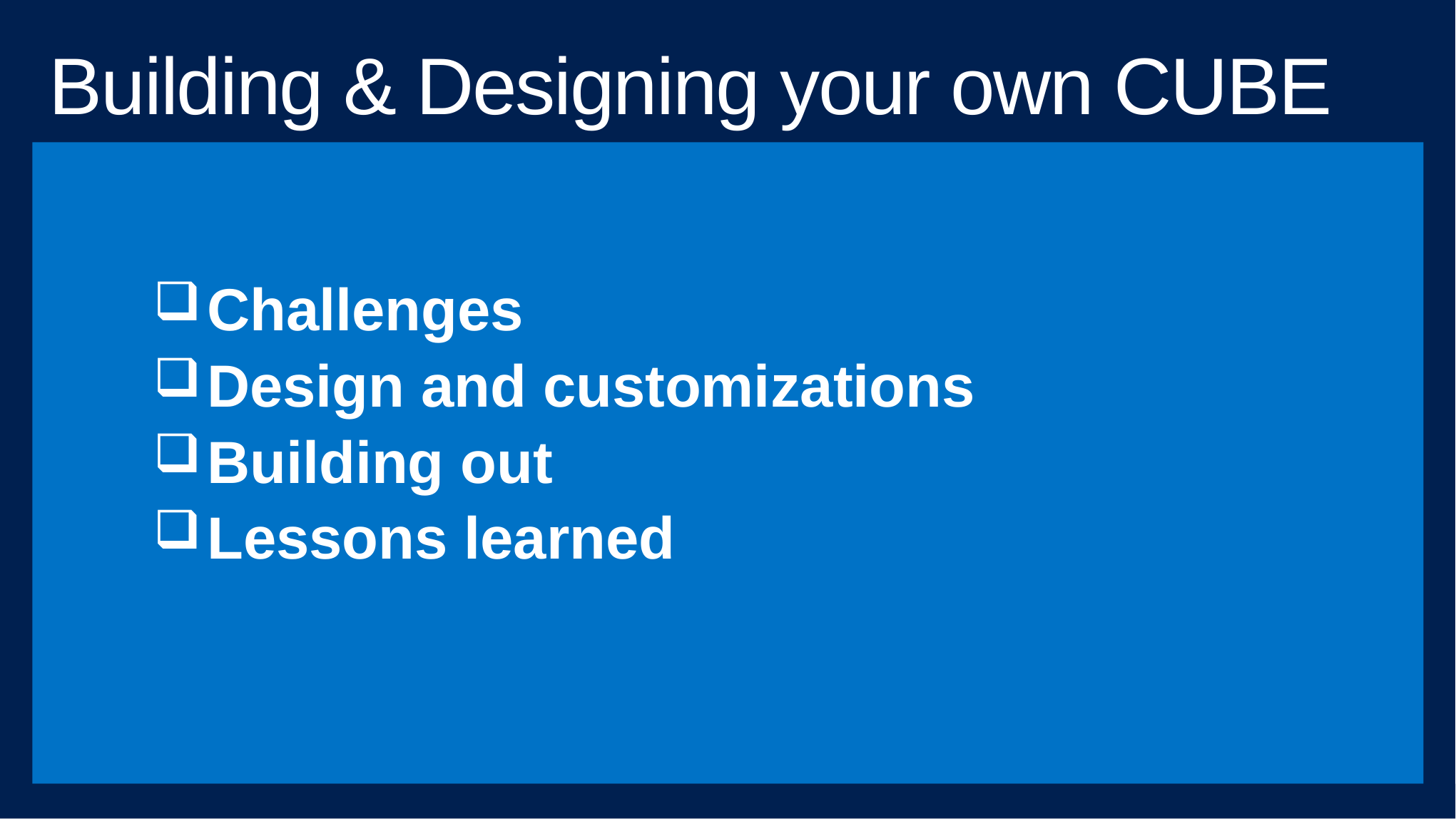

# Building & Designing your own CUBE

Challenges
Design and customizations
Building out
Lessons learned